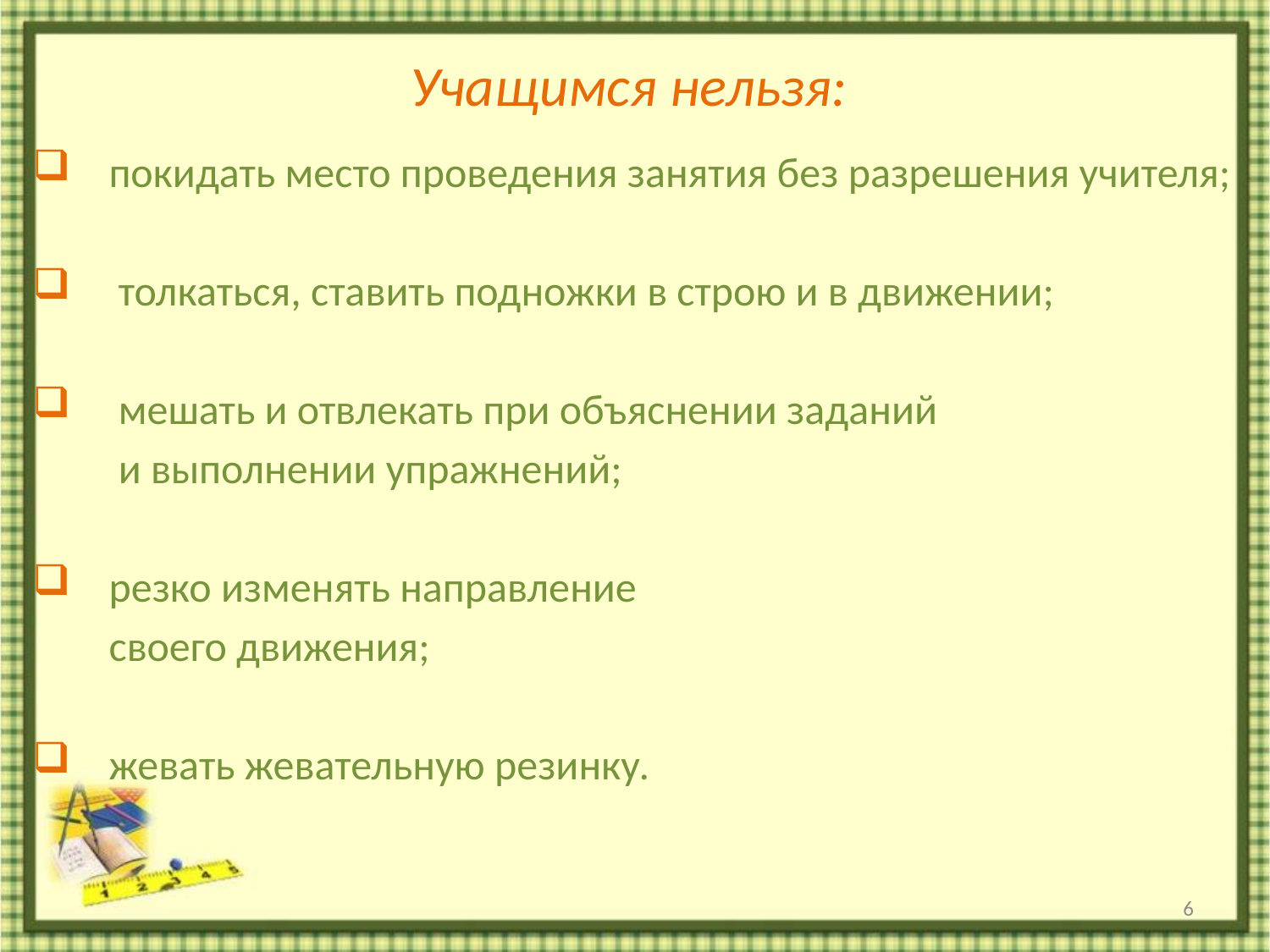

# Учащимся нельзя:
   покидать место проведения занятия без разрешения учителя;

    толкаться, ставить подножки в строю и в движении;

    мешать и отвлекать при объяснении заданий
         и выполнении упражнений;

   резко изменять направление
        своего движения;

   жевать жевательную резинку.

6